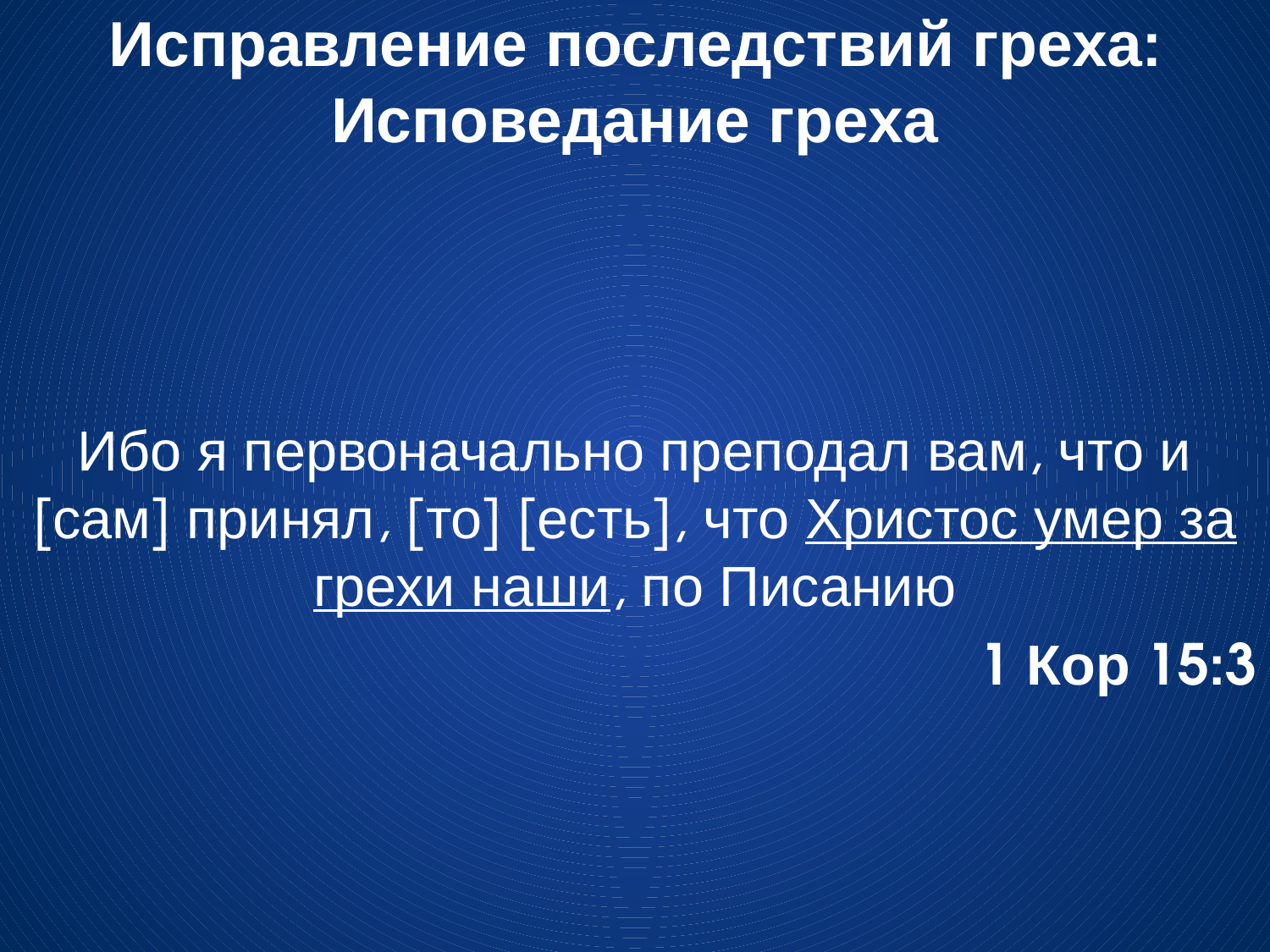

# Исправление последствий греха: Исповедание греха
Ибо я первоначально преподал вам, что и [сам] принял, [то] [есть], что Христос умер за грехи наши, по Писанию
1 Кор 15:3